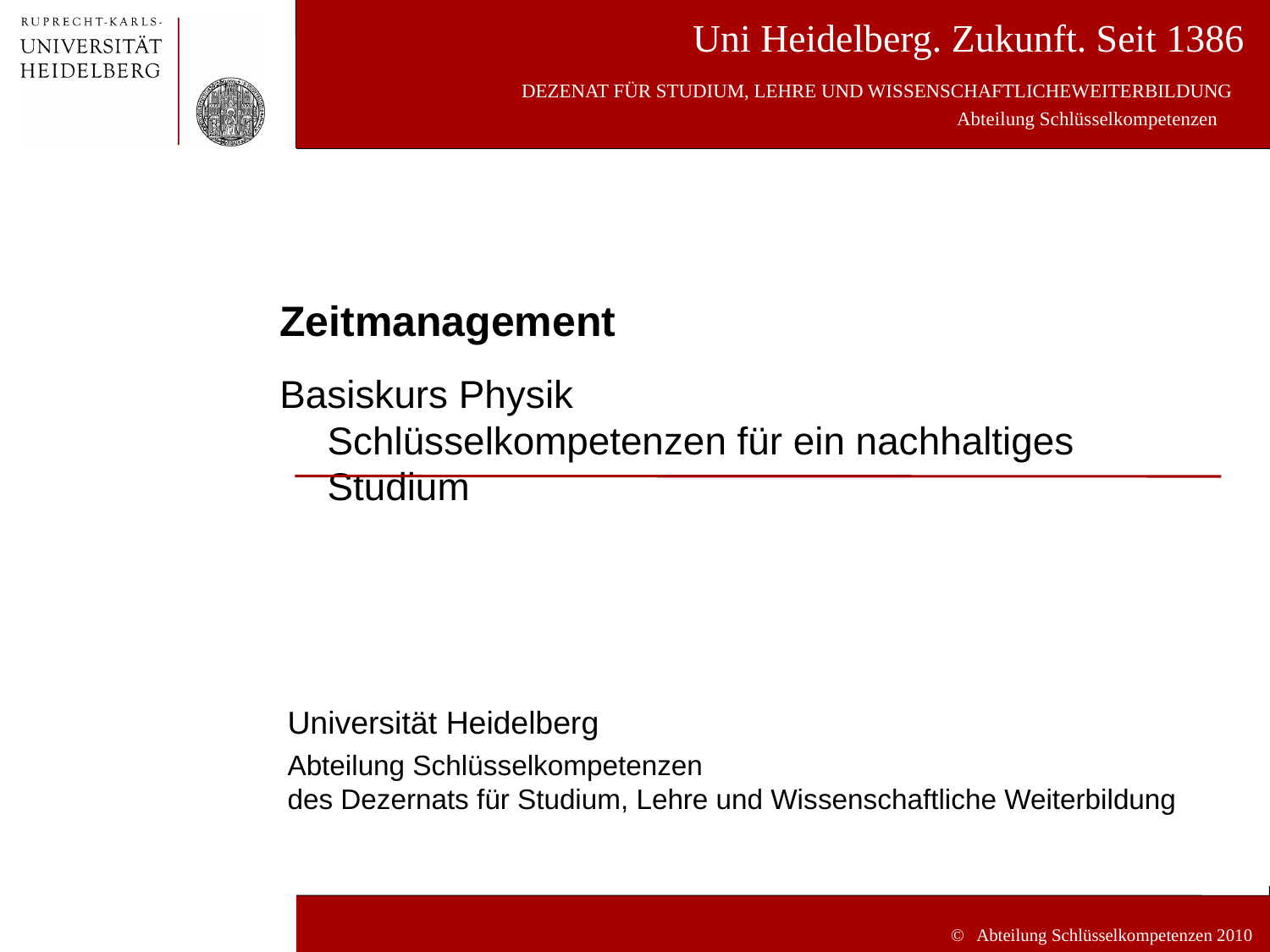

# Zeitmanagement
Basiskurs Physik
Schlüsselkompetenzen für ein nachhaltiges Studium

Universität Heidelberg
Abteilung Schlüsselkompetenzen
des Dezernats für Studium, Lehre und Wissenschaftliche Weiterbildung